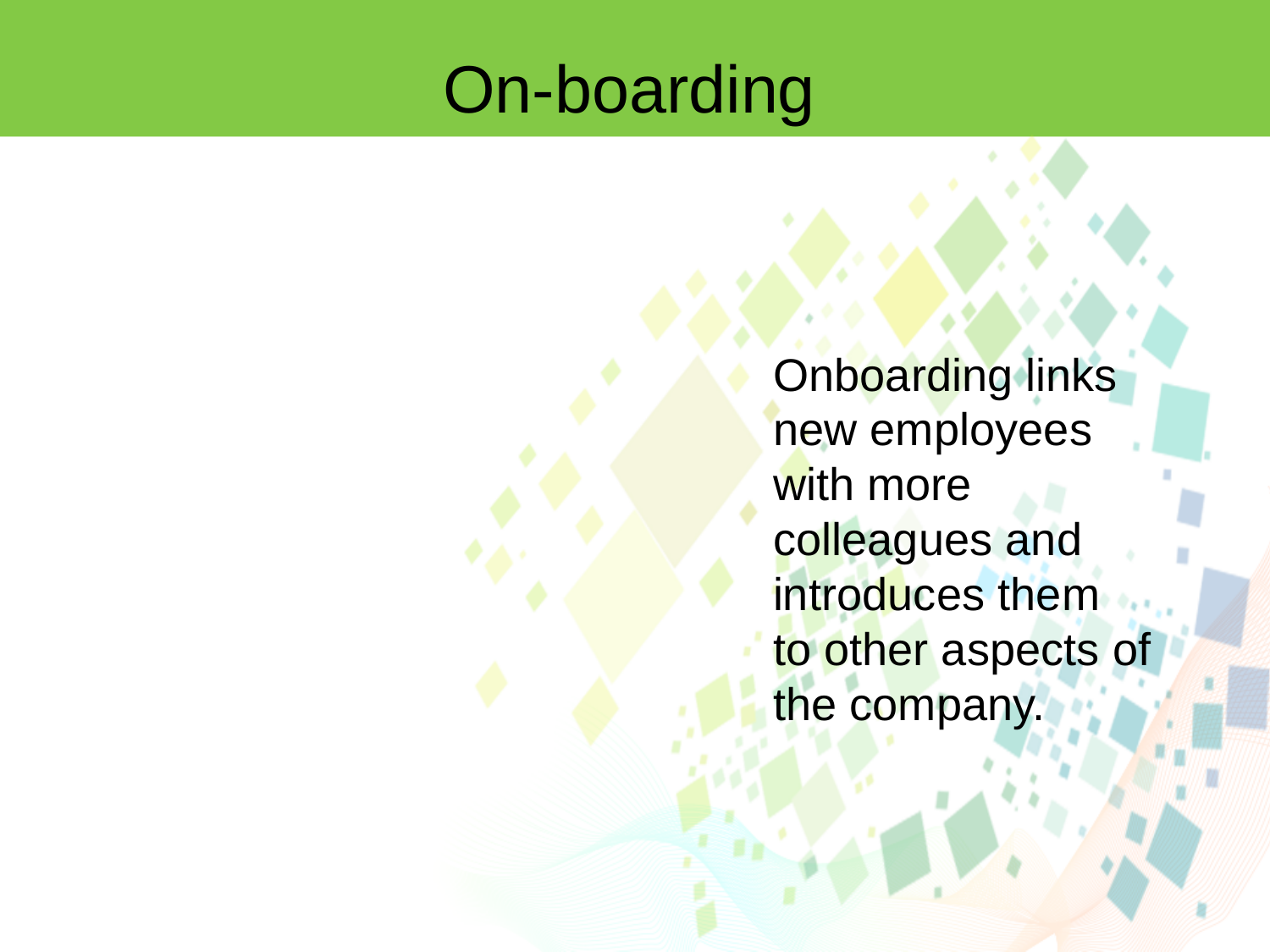

On-boarding
Onboarding links new employees with more colleagues and introduces them
to other aspects of the company.